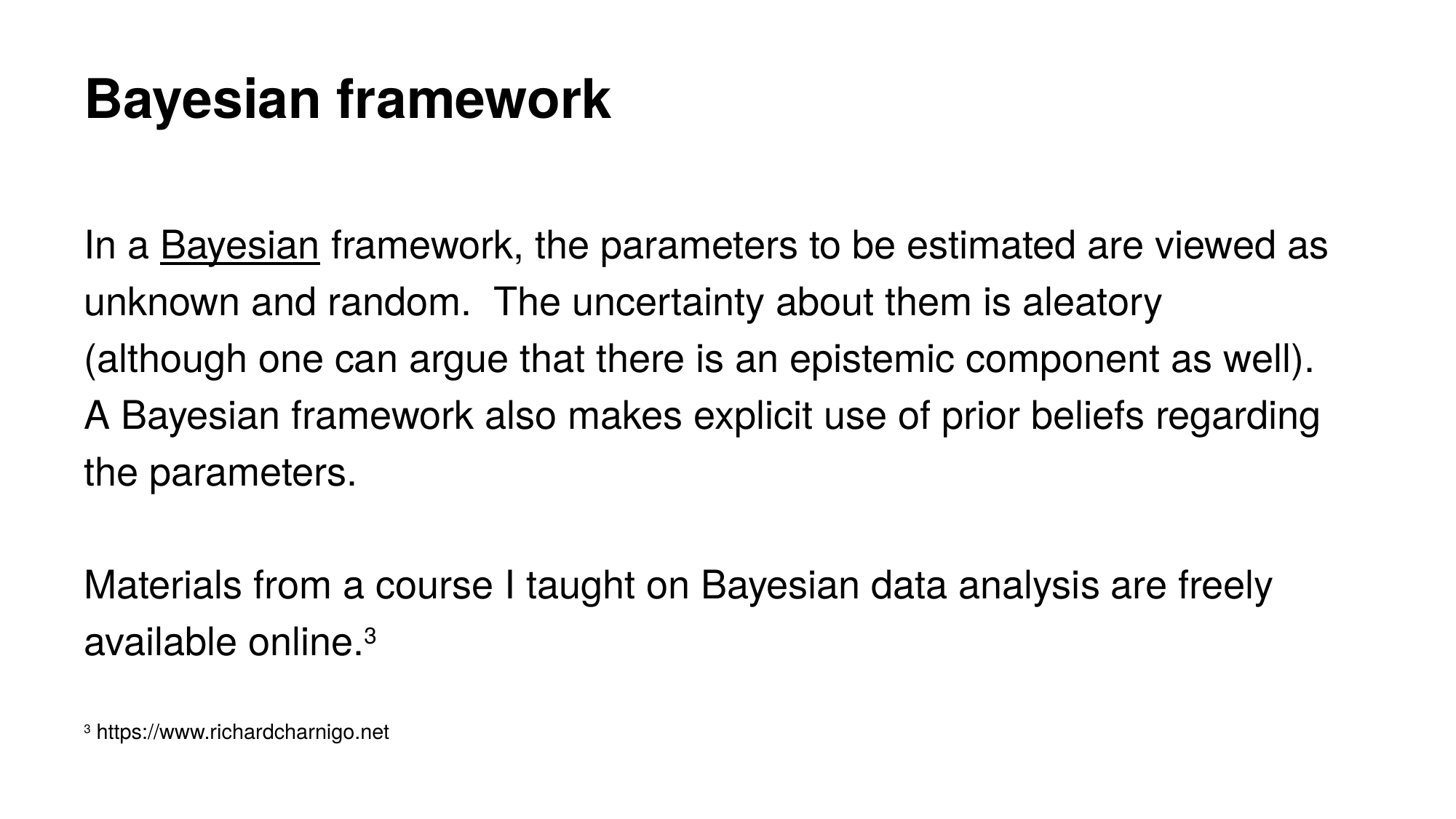

# Bayesian framework
In a Bayesian framework, the parameters to be estimated are viewed as unknown and random.  The uncertainty about them is aleatory (although one can argue that there is an epistemic component as well).  A Bayesian framework also makes explicit use of prior beliefs regarding the parameters.

Materials from a course I taught on Bayesian data analysis are freely available online.3

3 https://www.richardcharnigo.net